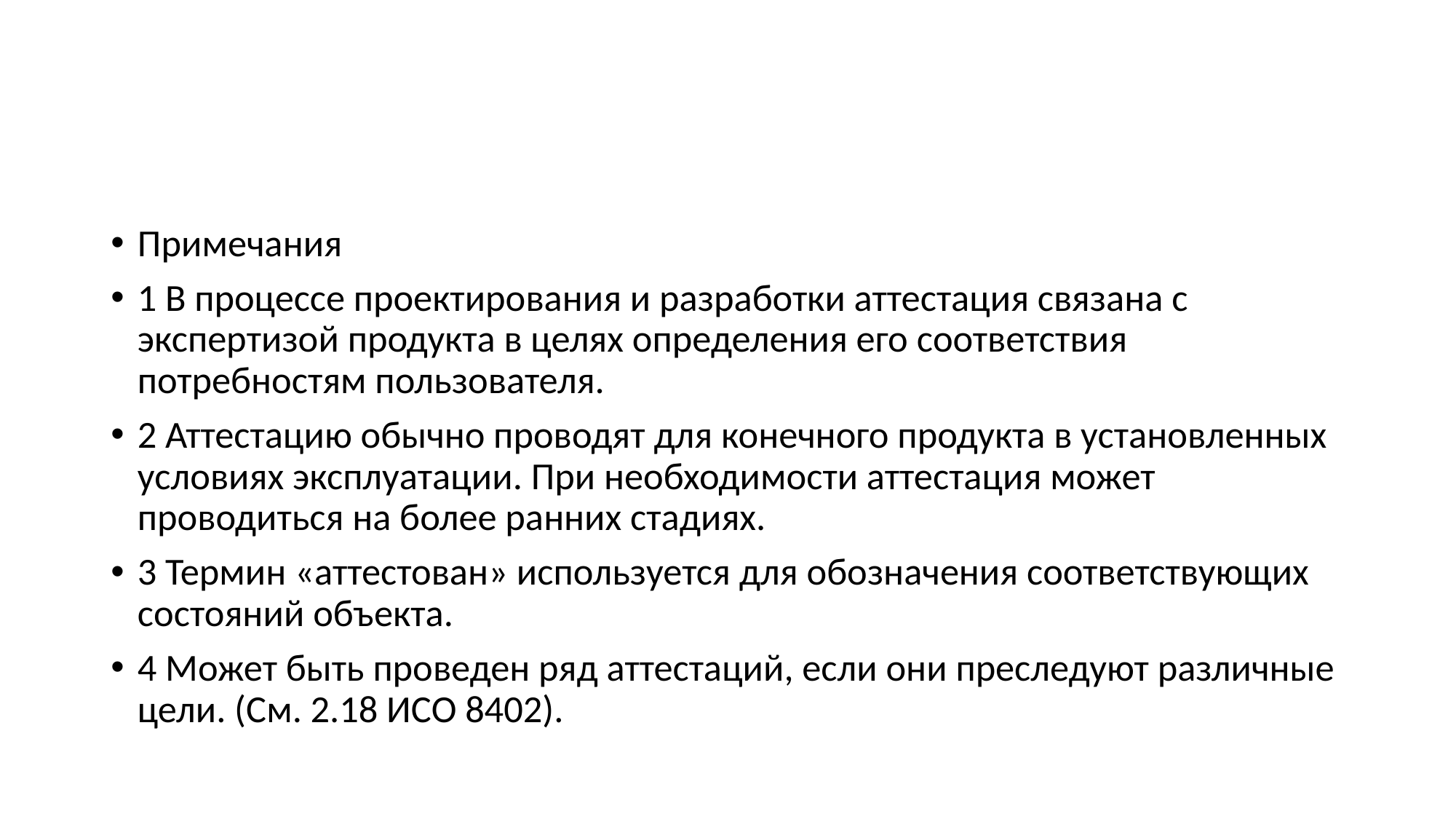

#
Примечания
1 В процессе проектирования и разработки аттестация связана с экспертизой продукта в целях определения его соответствия потребностям пользователя.
2 Аттестацию обычно проводят для конечного продукта в установленных условиях эксплуатации. При необходимости аттестация может проводиться на более ранних стадиях.
3 Термин «аттестован» используется для обозначения соответствующих состояний объекта.
4 Может быть проведен ряд аттестаций, если они преследуют различные цели. (См. 2.18 ИСО 8402).